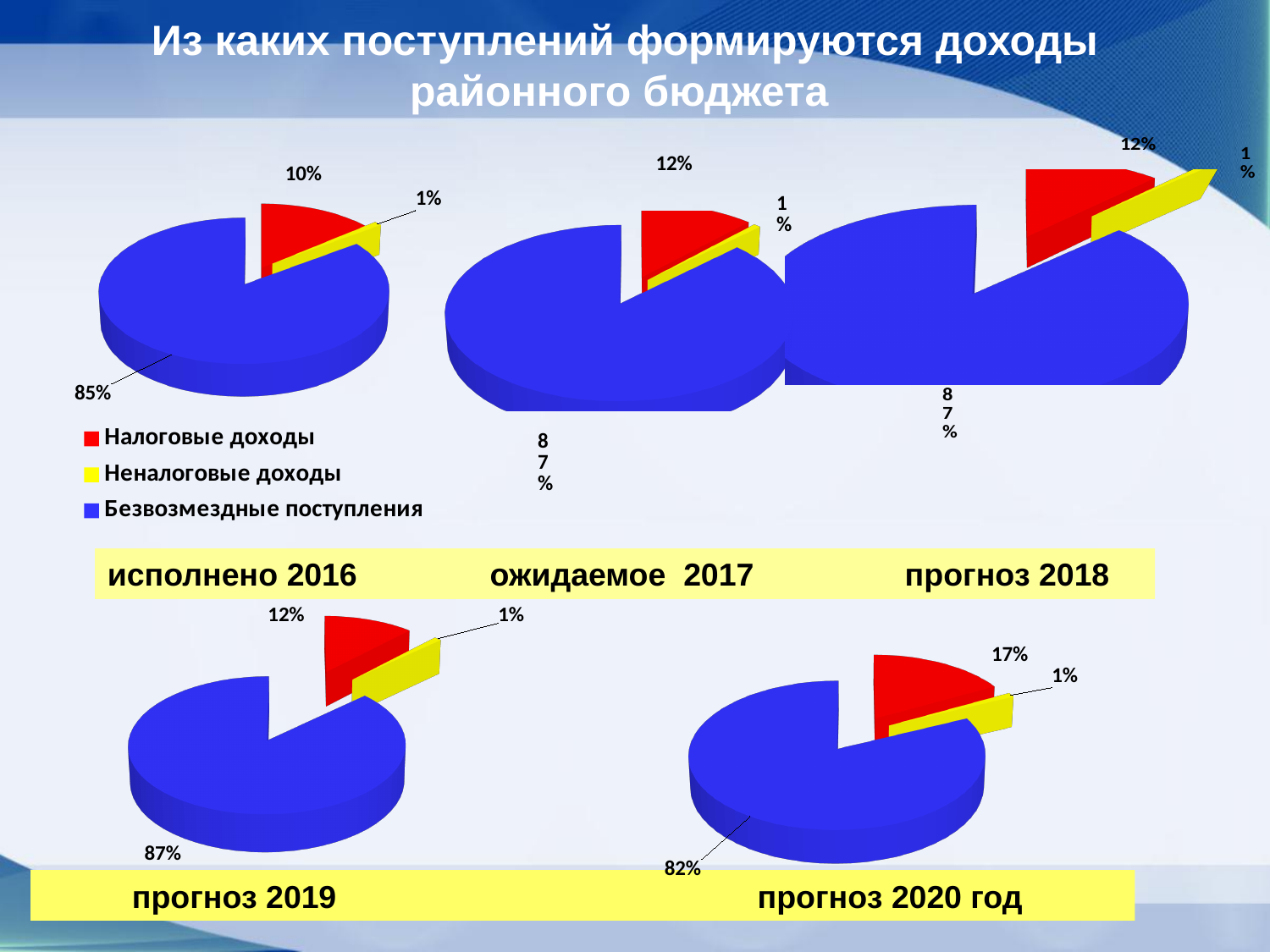

# Из каких поступлений формируются доходы районного бюджета

[unsupported chart]

[unsupported chart]

[unsupported chart]

исполнено 2016               ожидаемое  2017 	    прогноз 2018

[unsupported chart]

[unsupported chart]

          прогноз 2019
прогноз 2020 год